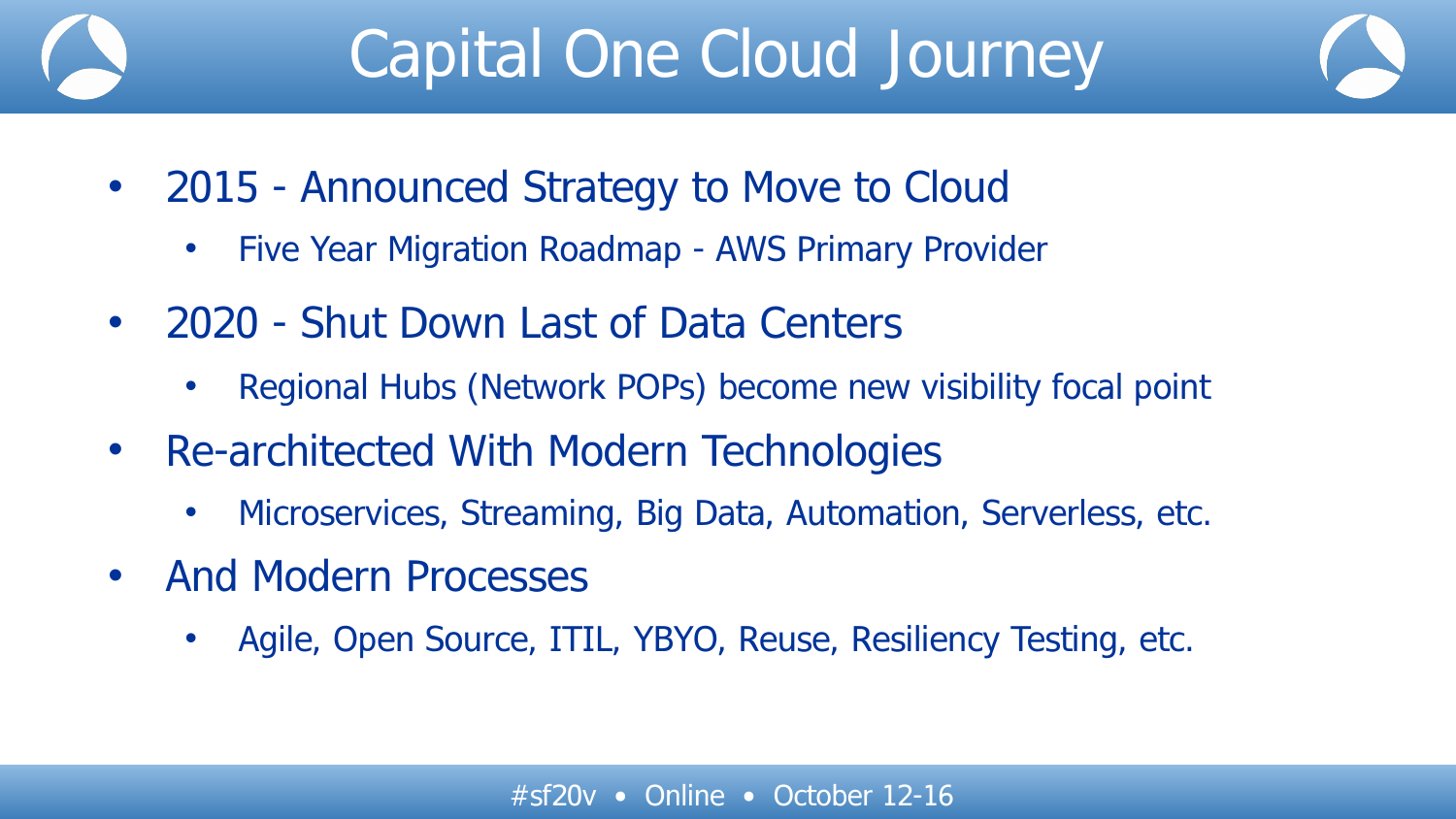

# Capital One Cloud Journey
2015 - Announced Strategy to Move to Cloud
Five Year Migration Roadmap - AWS Primary Provider
2020 - Shut Down Last of Data Centers
Regional Hubs (Network POPs) become new visibility focal point
Re-architected With Modern Technologies
Microservices, Streaming, Big Data, Automation, Serverless, etc.
And Modern Processes
Agile, Open Source, ITIL, YBYO, Reuse, Resiliency Testing, etc.